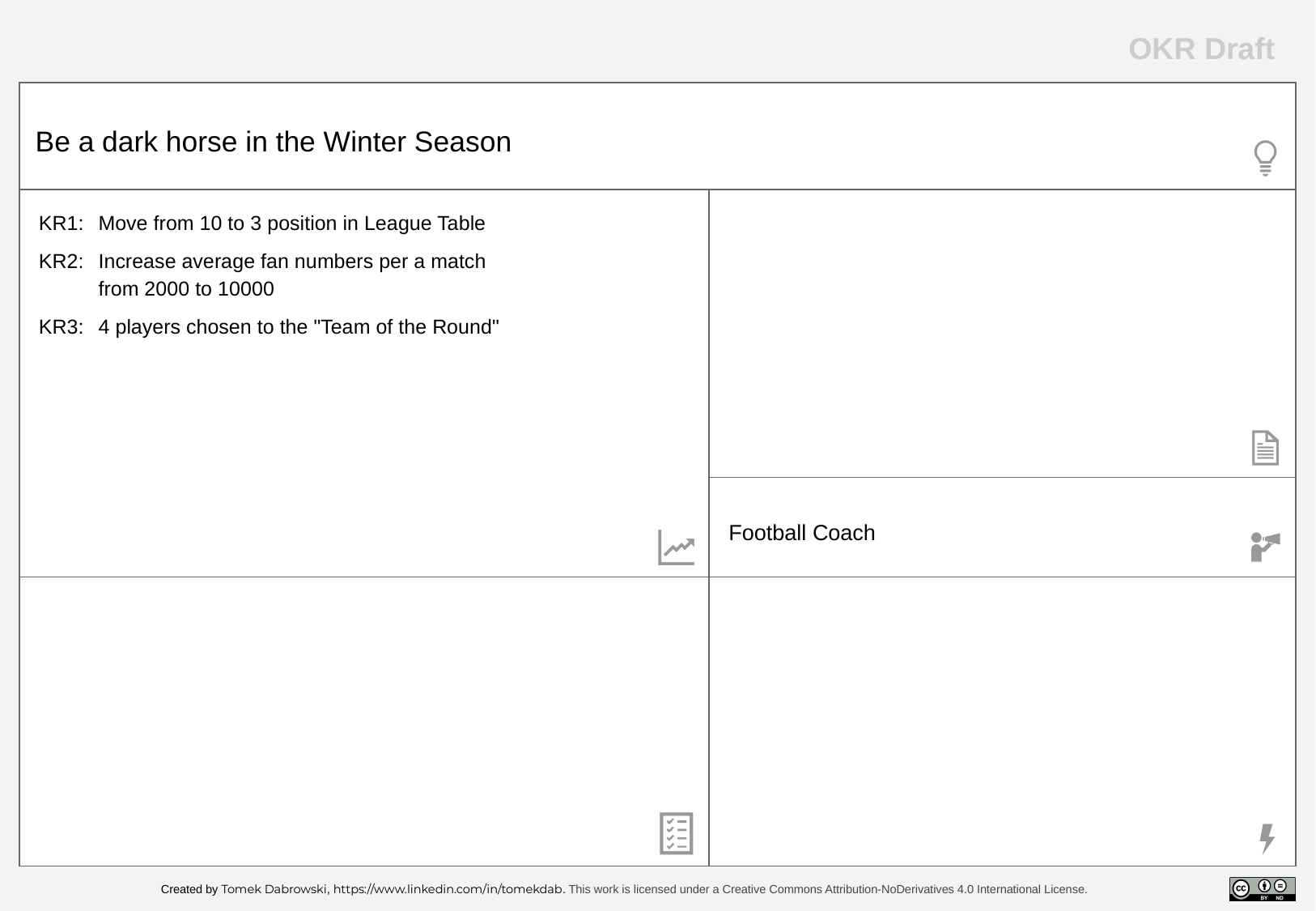

# Be a dark horse in the Winter Season

KR1: 	Move from 10 to 3 position in League Table
KR2:	Increase average fan numbers per a match
from 2000 to 10000
KR3:	4 players chosen to the "Team of the Round"

Football Coach